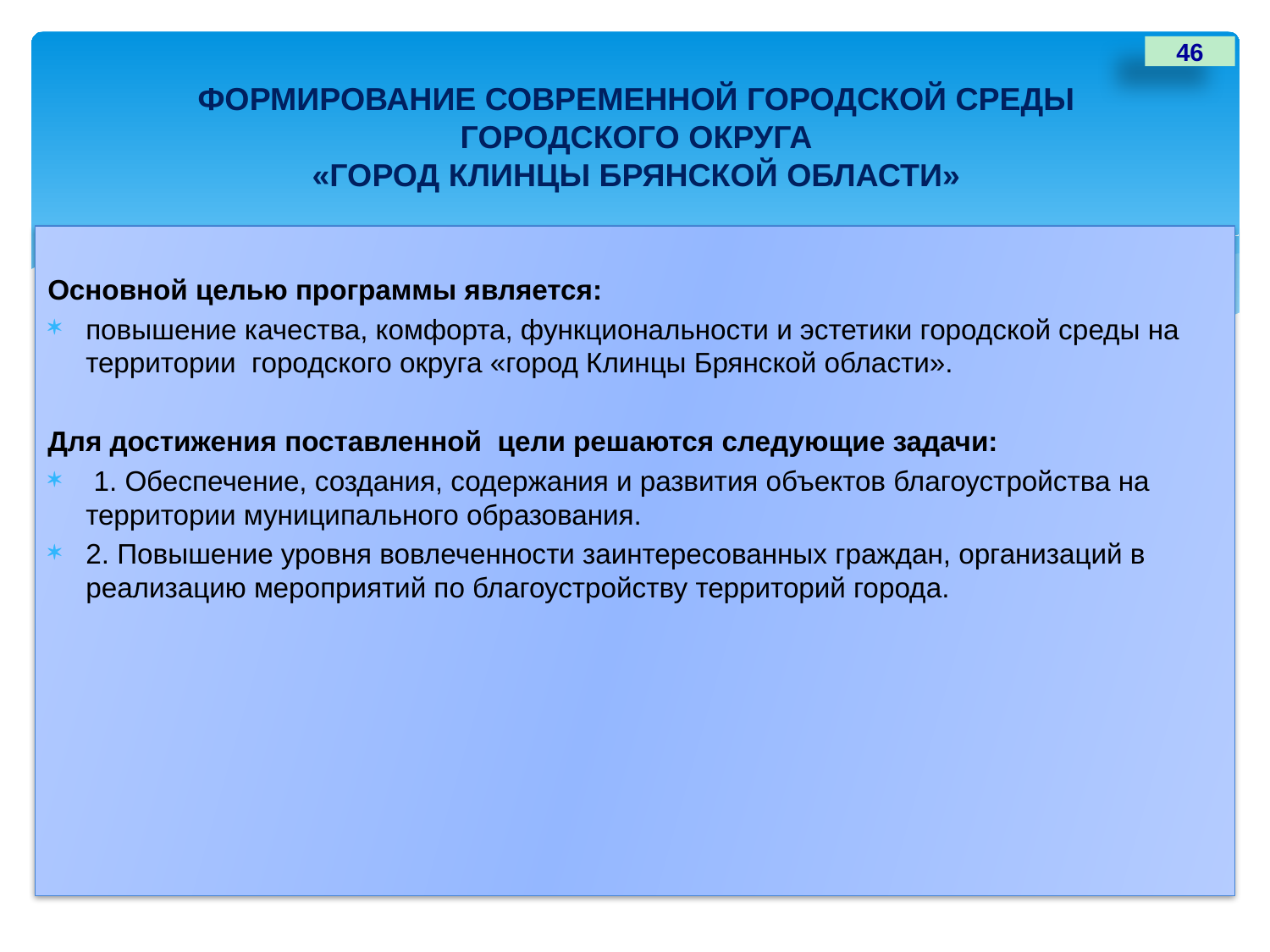

46
# ФОРМИРОВАНИЕ СОВРЕМЕННОЙ ГОРОДСКОЙ СРЕДЫ ГОРОДСКОГО ОКРУГА «ГОРОД КЛИНЦЫ БРЯНСКОЙ ОБЛАСТИ»

Основной целью программы является:
повышение качества, комфорта, функциональности и эстетики городской среды на территории  городского округа «город Клинцы Брянской области».

Для достижения поставленной  цели решаются следующие задачи:
 1. Обеспечение, создания, содержания и развития объектов благоустройства на территории муниципального образования.
2. Повышение уровня вовлеченности заинтересованных граждан, организаций в реализацию мероприятий по благоустройству территорий города.